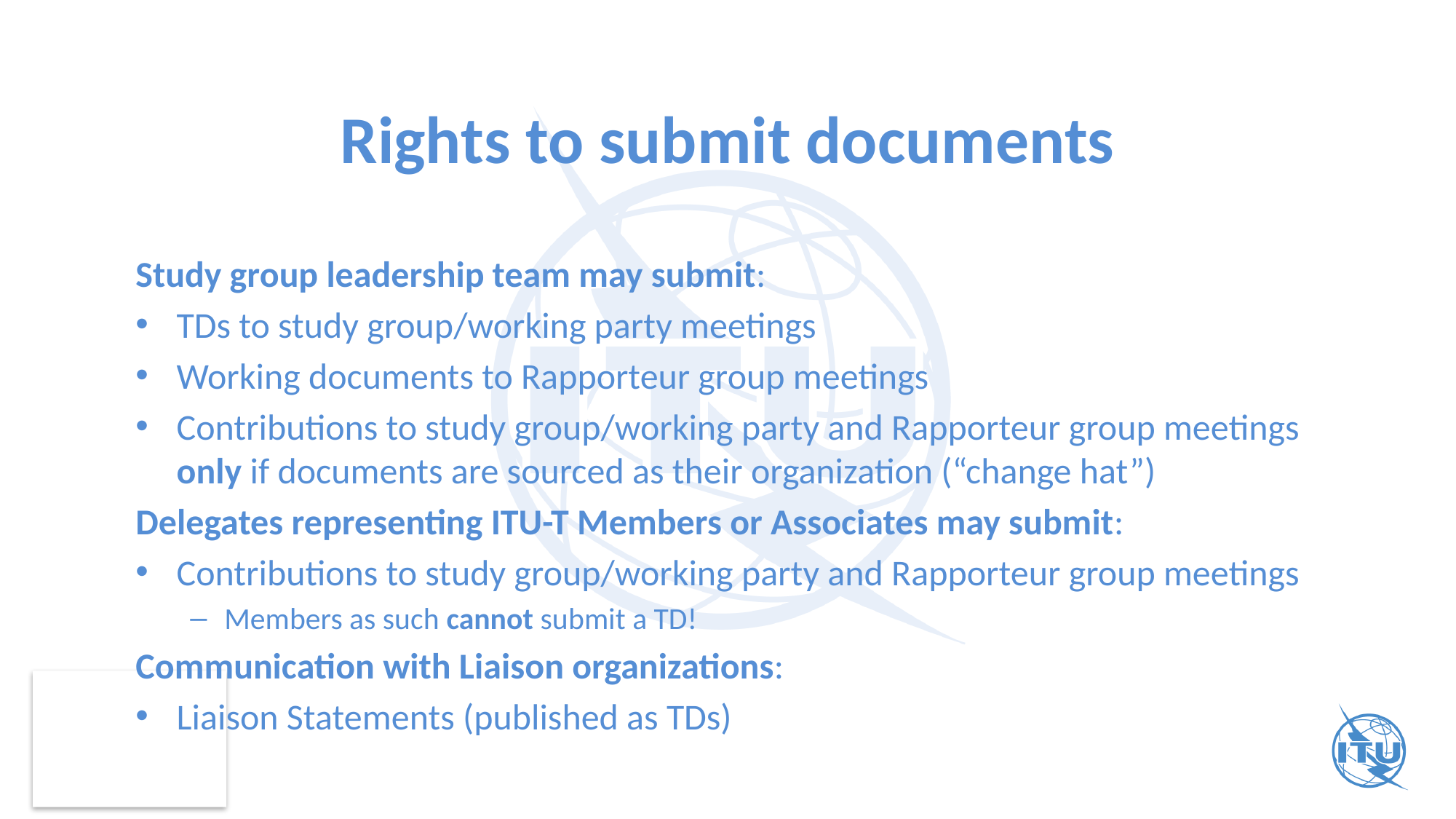

# Rights to submit documents
Study group leadership team may submit:
TDs to study group/working party meetings
Working documents to Rapporteur group meetings
Contributions to study group/working party and Rapporteur group meetings only if documents are sourced as their organization (“change hat”)
Delegates representing ITU-T Members or Associates may submit:
Contributions to study group/working party and Rapporteur group meetings
Members as such cannot submit a TD!
Communication with Liaison organizations:
Liaison Statements (published as TDs)